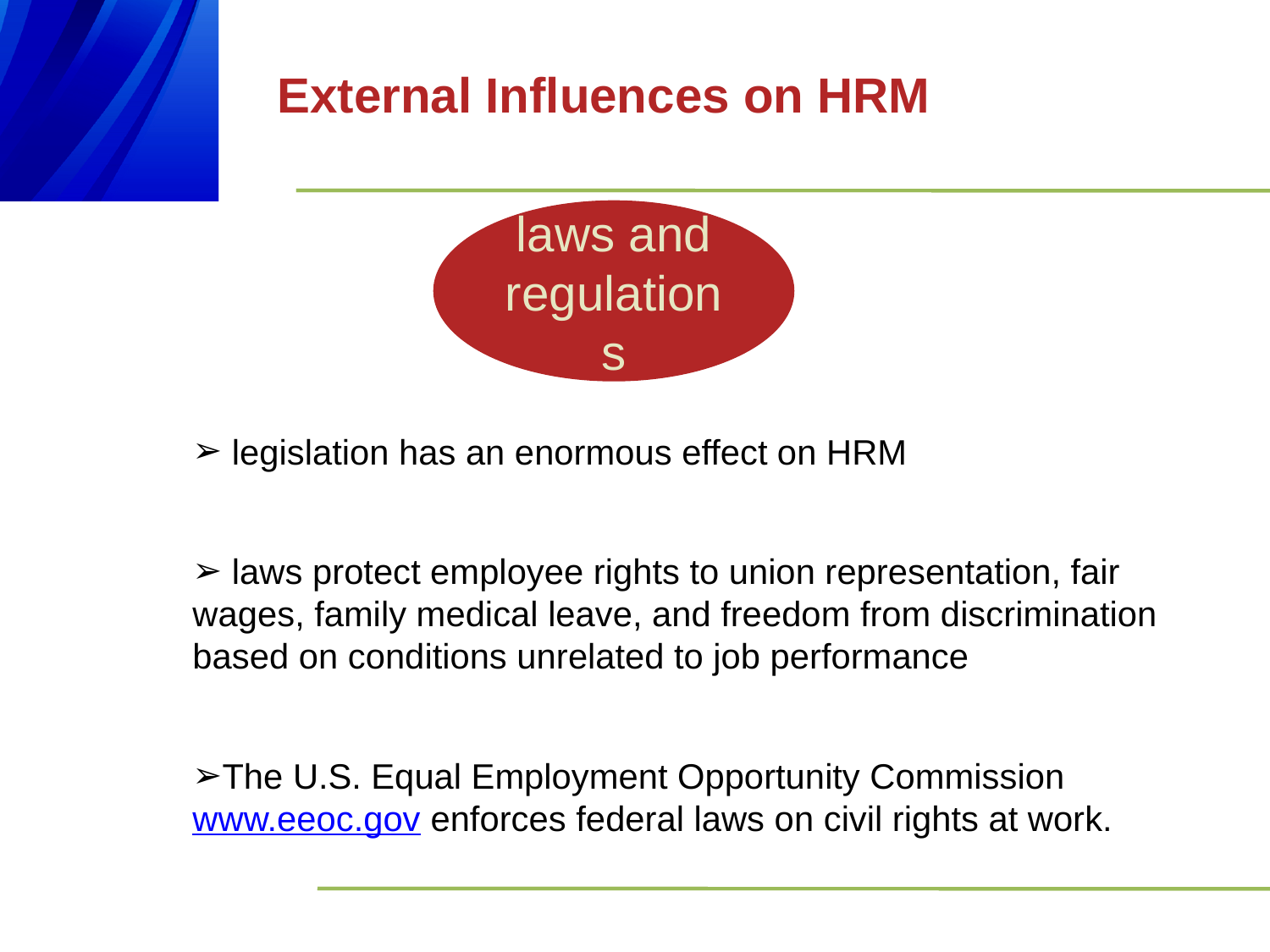

External Influences on HRM
laws and
regulations
 legislation has an enormous effect on HRM

 laws protect employee rights to union representation, fair wages, family medical leave, and freedom from discrimination based on conditions unrelated to job performance

The U.S. Equal Employment Opportunity Commission www.eeoc.gov enforces federal laws on civil rights at work.